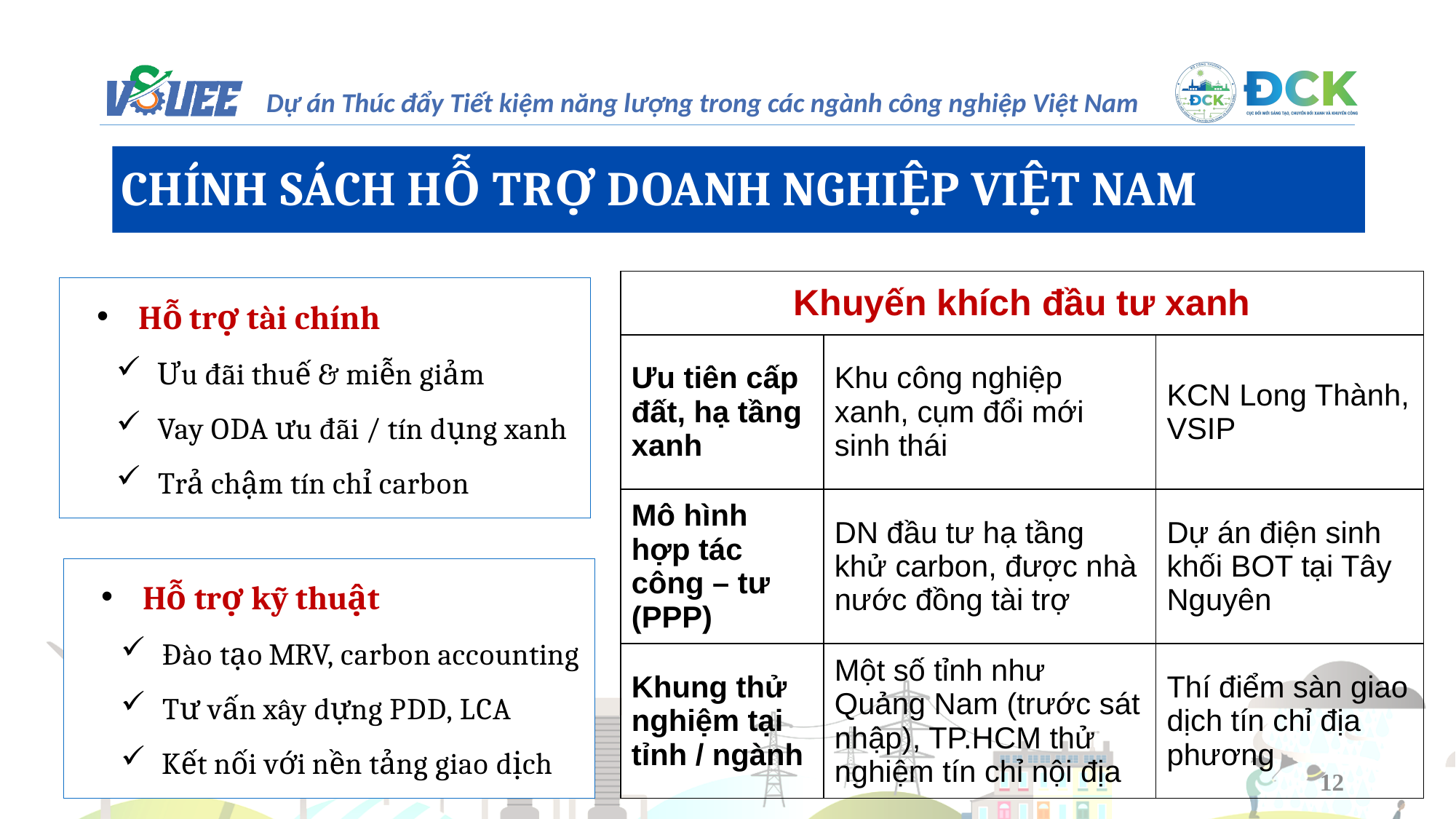

CHÍNH SÁCH HỖ TRỢ DOANH NGHIỆP VIỆT NAM
| Khuyến khích đầu tư xanh |  |  |
| --- | --- | --- |
| Ưu tiên cấp đất, hạ tầng xanh | Khu công nghiệp xanh, cụm đổi mới sinh thái | KCN Long Thành, VSIP |
| Mô hình hợp tác công – tư (PPP) | DN đầu tư hạ tầng khử carbon, được nhà nước đồng tài trợ | Dự án điện sinh khối BOT tại Tây Nguyên |
| Khung thử nghiệm tại tỉnh / ngành | Một số tỉnh như Quảng Nam (trước sát nhập), TP.HCM thử nghiệm tín chỉ nội địa | Thí điểm sàn giao dịch tín chỉ địa phương |
Hỗ trợ tài chính
Ưu đãi thuế & miễn giảm
Vay ODA ưu đãi / tín dụng xanh
Trả chậm tín chỉ carbon
Hỗ trợ kỹ thuật
Đào tạo MRV, carbon accounting
Tư vấn xây dựng PDD, LCA
Kết nối với nền tảng giao dịch
12